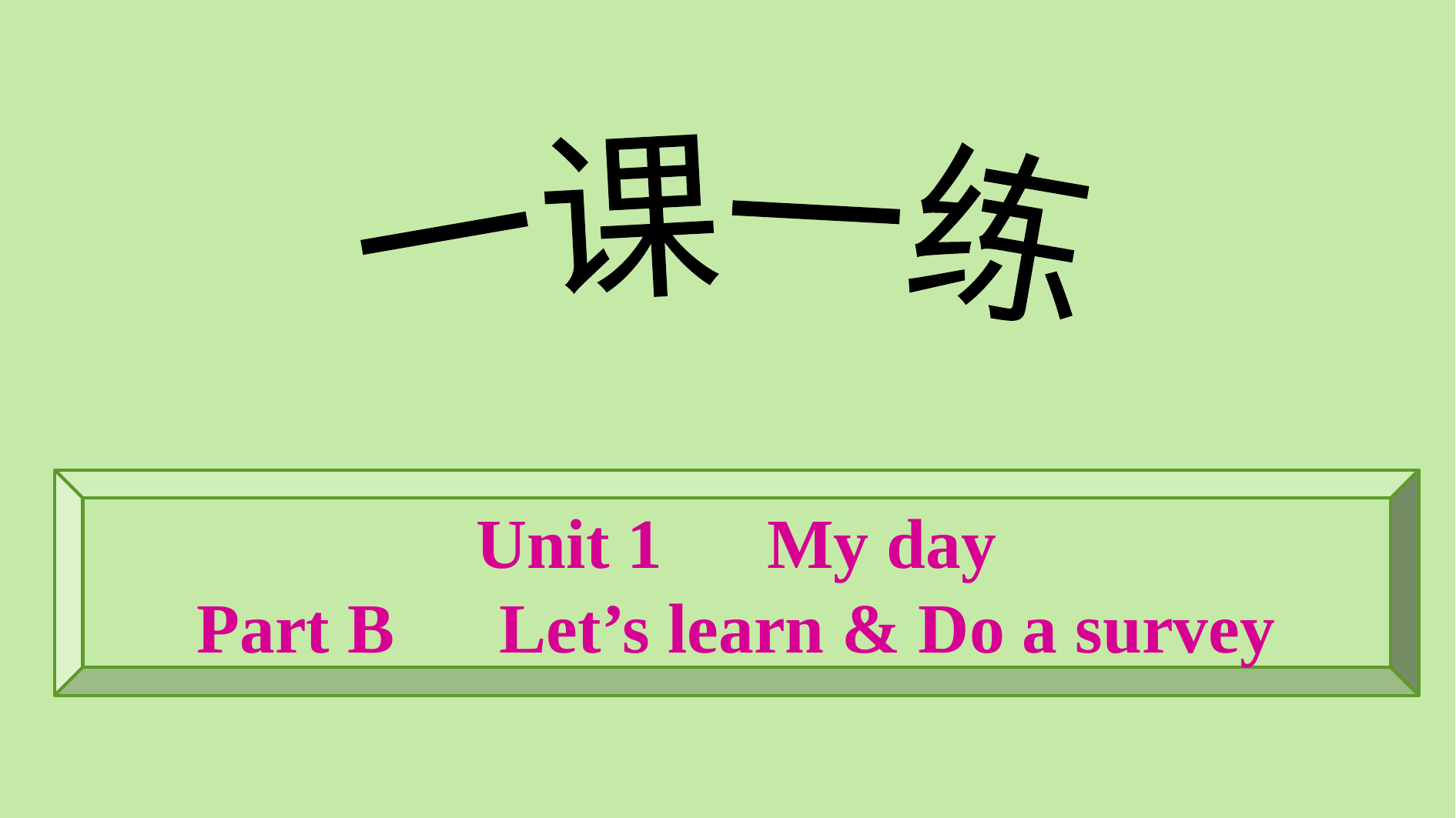

Unit 1　My day
Part B　Let’s learn & Do a survey